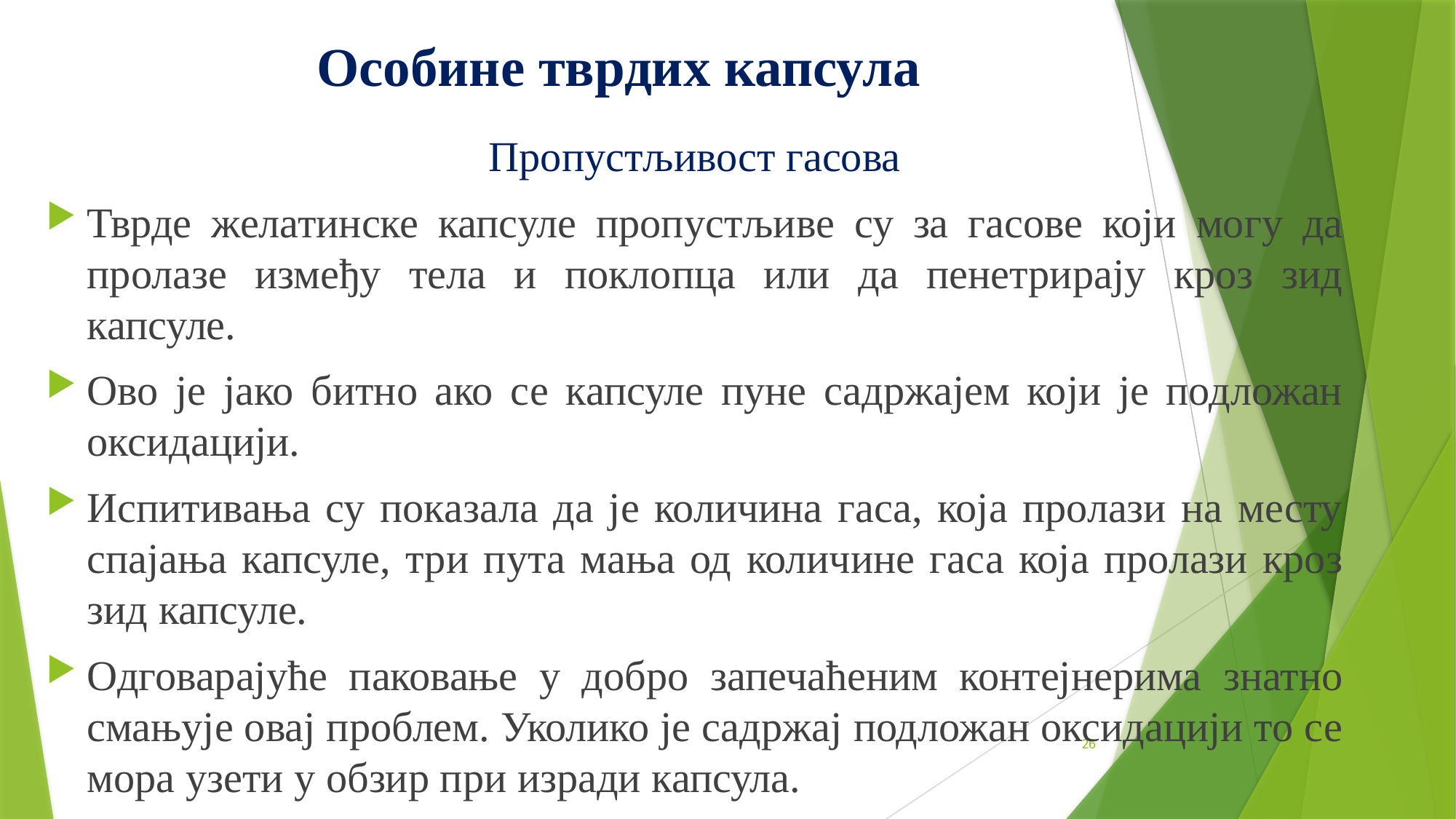

# Особине тврдих капсула
Пропустљивост гасова
Тврде желатинске капсуле пропустљиве су за гасове који могу да пролазе између тела и поклопца или да пенетрирају кроз зид капсуле.
Ово је јако битно ако се капсуле пуне садржајем који је подложан оксидацији.
Испитивања су показала да је количина гаса, која пролази на месту спајања капсуле, три пута мања од количине гаса која пролази кроз зид капсуле.
Одговарајуће паковање у добро запечаћеним контејнерима знатно смањује овај проблем. Уколико је садржај подложан оксидацији то се мора узети у обзир при изради капсула.

26